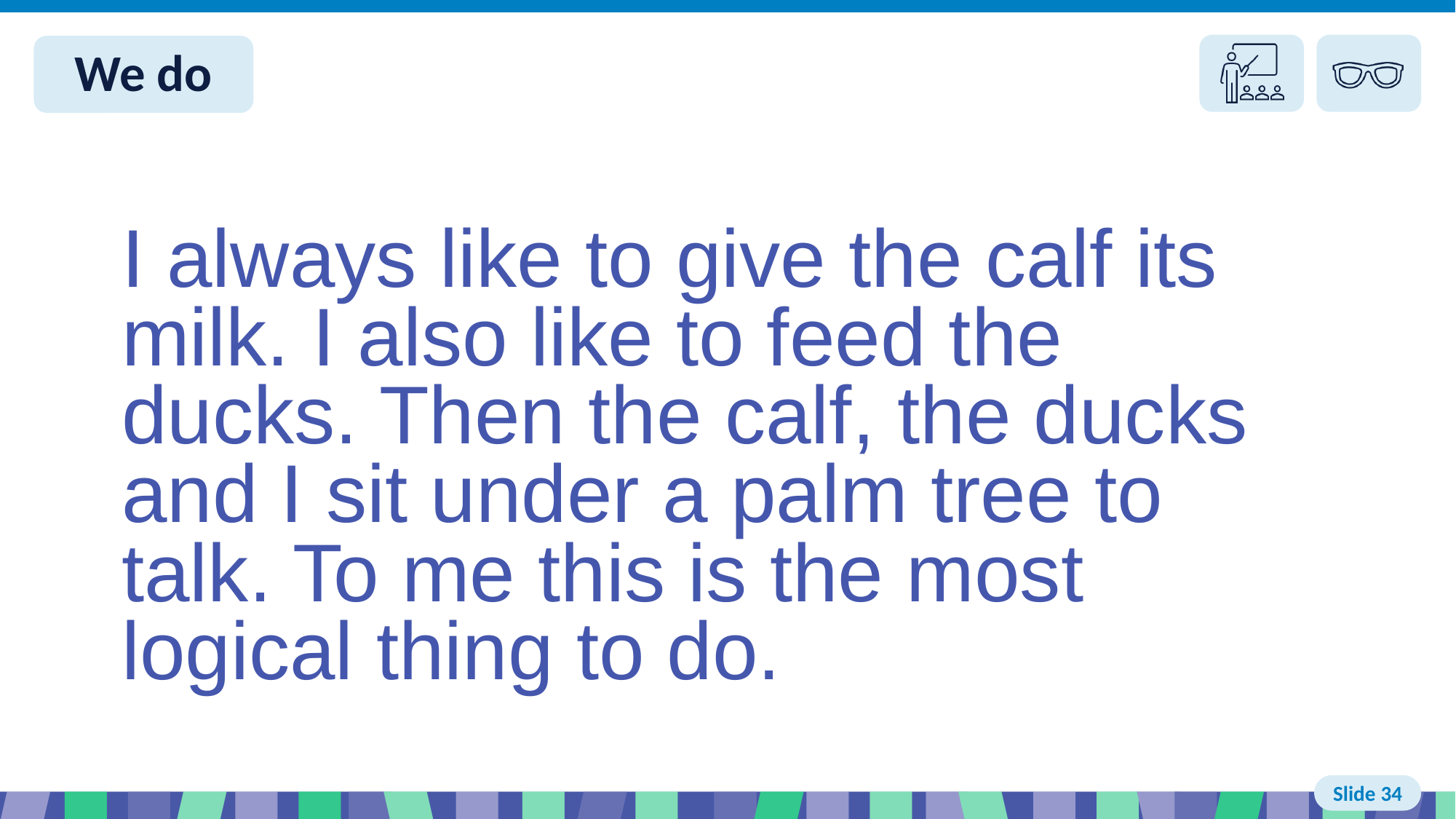

Slide 34 We do
I always like to give the calf its milk. I also like to feed the ducks. Then the calf, the ducks and I sit under a palm tree to talk. To me this is the most logical thing to do.